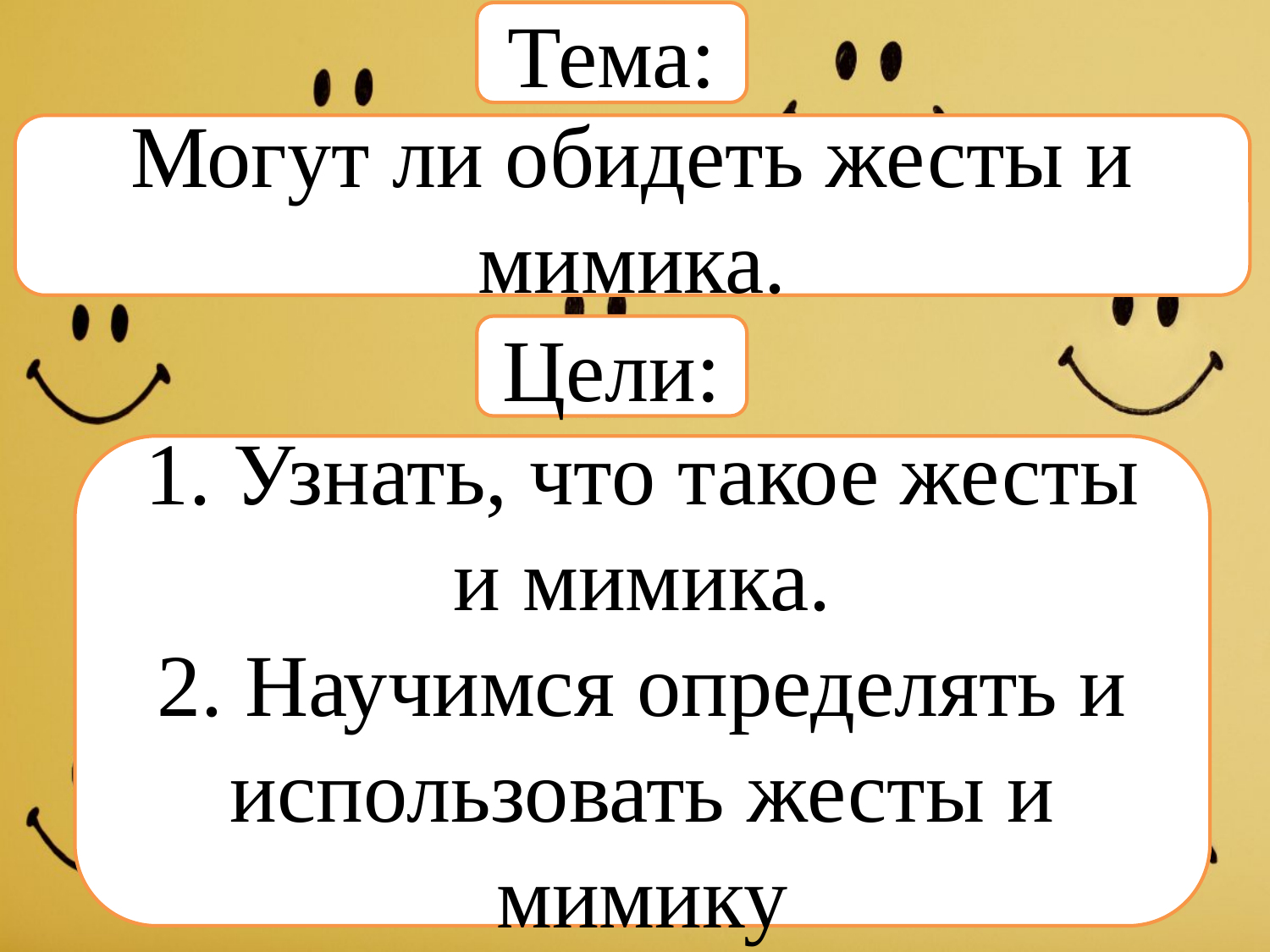

Тема:
Могут ли обидеть жесты и мимика.
Цели:
1. Узнать, что такое жесты и мимика.
2. Научимся определять и использовать жесты и мимику